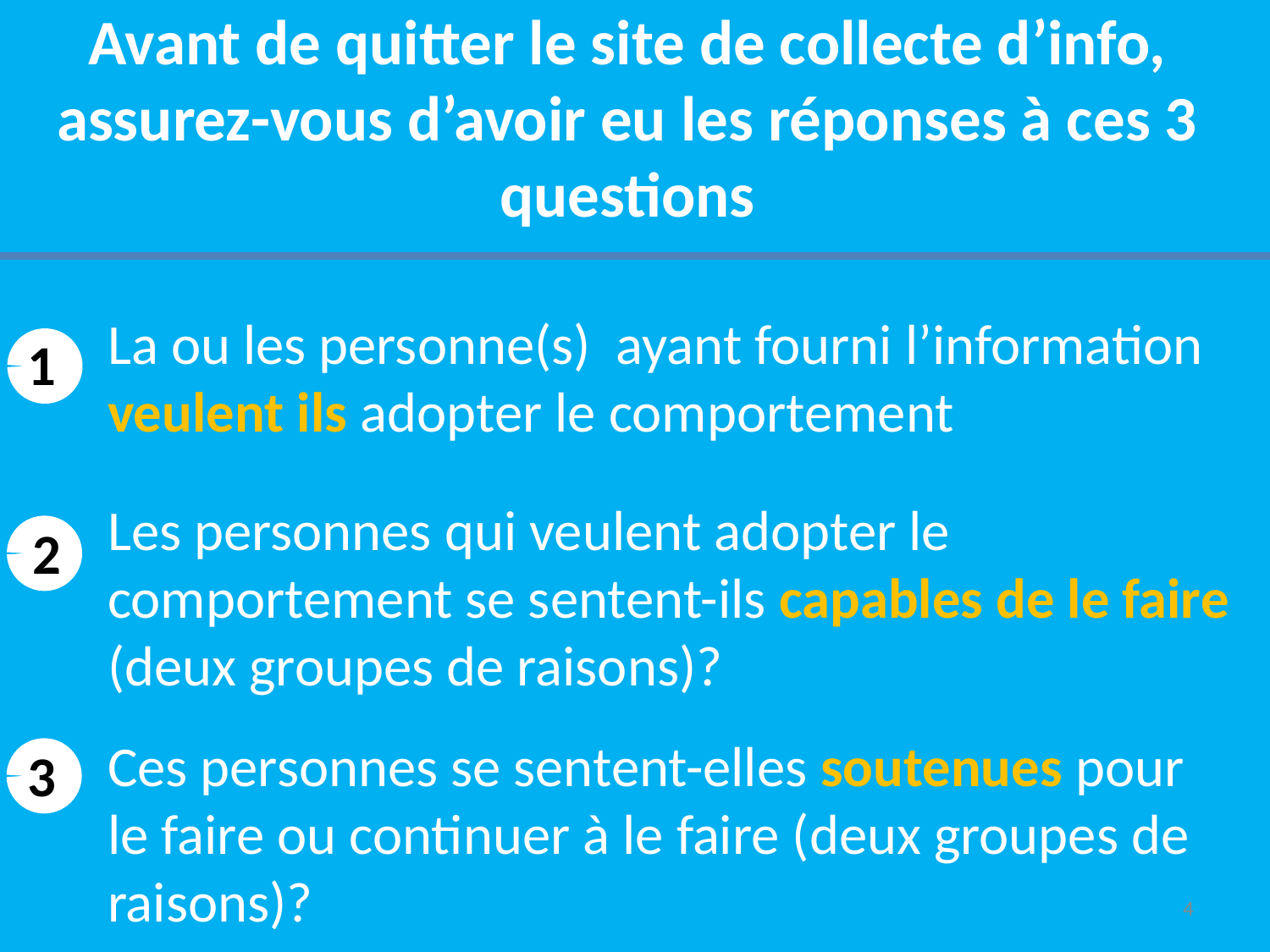

# Avant de quitter le site de collecte d’info, assurez-vous d’avoir eu les réponses à ces 3 questions
La ou les personne(s)  ayant fourni l’information veulent ils adopter le comportement
1

2
Les personnes qui veulent adopter le comportement se sentent-ils capables de le faire (deux groupes de raisons)?

3
Ces personnes se sentent-elles soutenues pour  le faire ou continuer à le faire (deux groupes de raisons)?

4